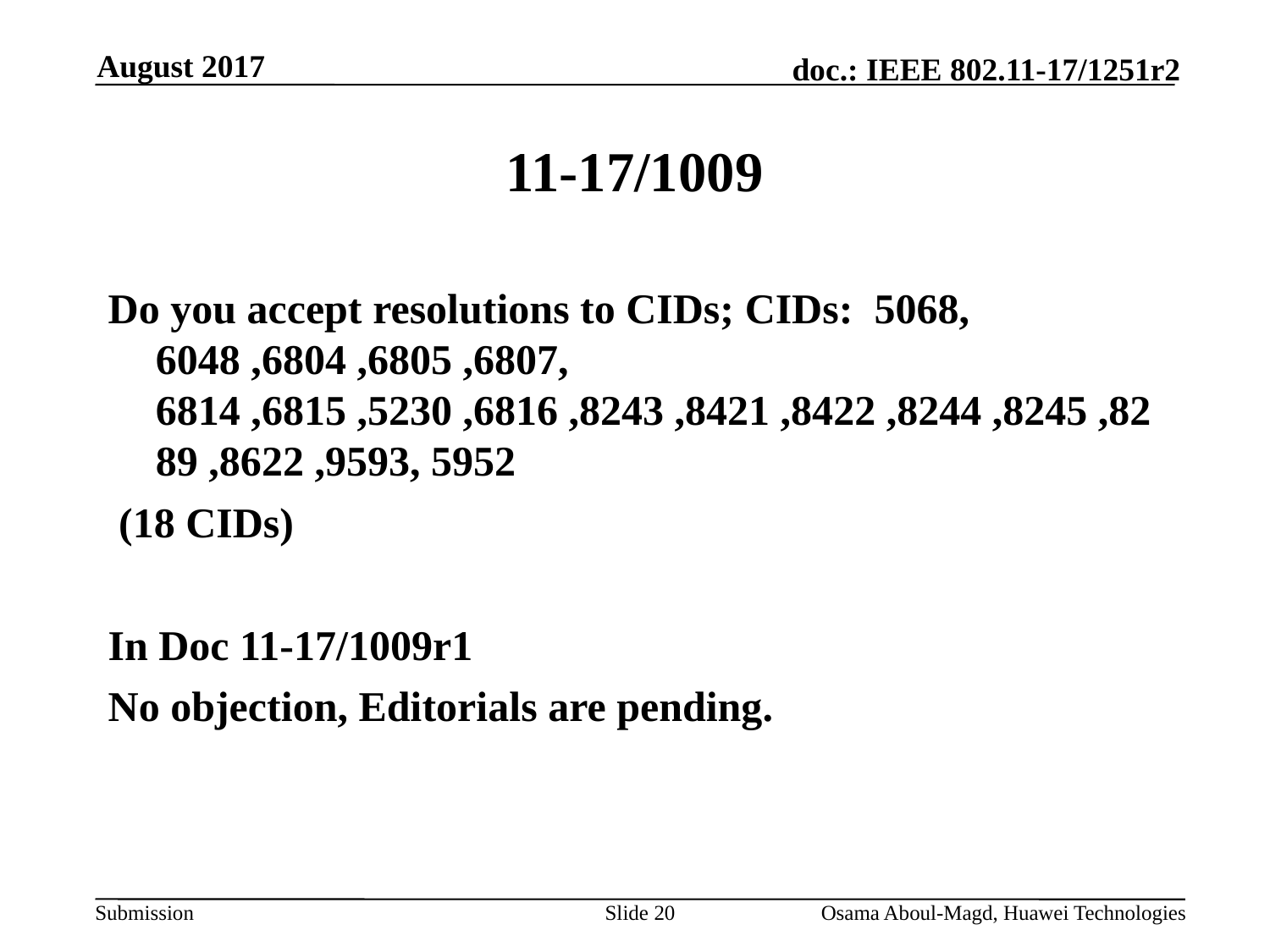

August 2017
# 11-17/1009
Do you accept resolutions to CIDs; CIDs:  5068, 6048 ,6804 ,6805 ,6807, 6814 ,6815 ,5230 ,6816 ,8243 ,8421 ,8422 ,8244 ,8245 ,8289 ,8622 ,9593, 5952
 (18 CIDs)

In Doc 11-17/1009r1
No objection, Editorials are pending.

Slide 20
Osama Aboul-Magd, Huawei Technologies